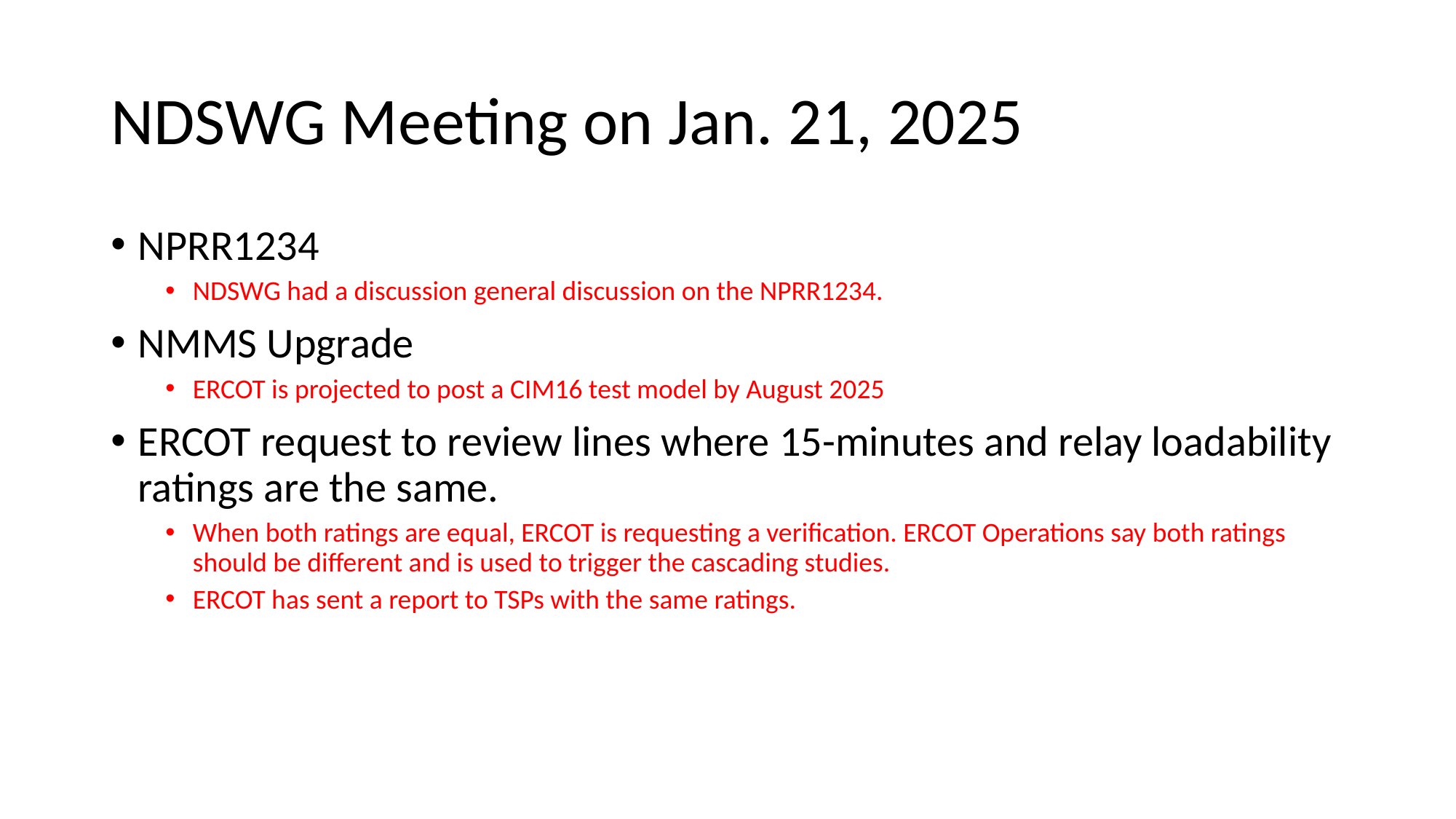

# NDSWG Meeting on Jan. 21, 2025
NPRR1234
NDSWG had a discussion general discussion on the NPRR1234.
NMMS Upgrade
ERCOT is projected to post a CIM16 test model by August 2025
ERCOT request to review lines where 15-minutes and relay loadability ratings are the same.
When both ratings are equal, ERCOT is requesting a verification. ERCOT Operations say both ratings should be different and is used to trigger the cascading studies.
ERCOT has sent a report to TSPs with the same ratings.